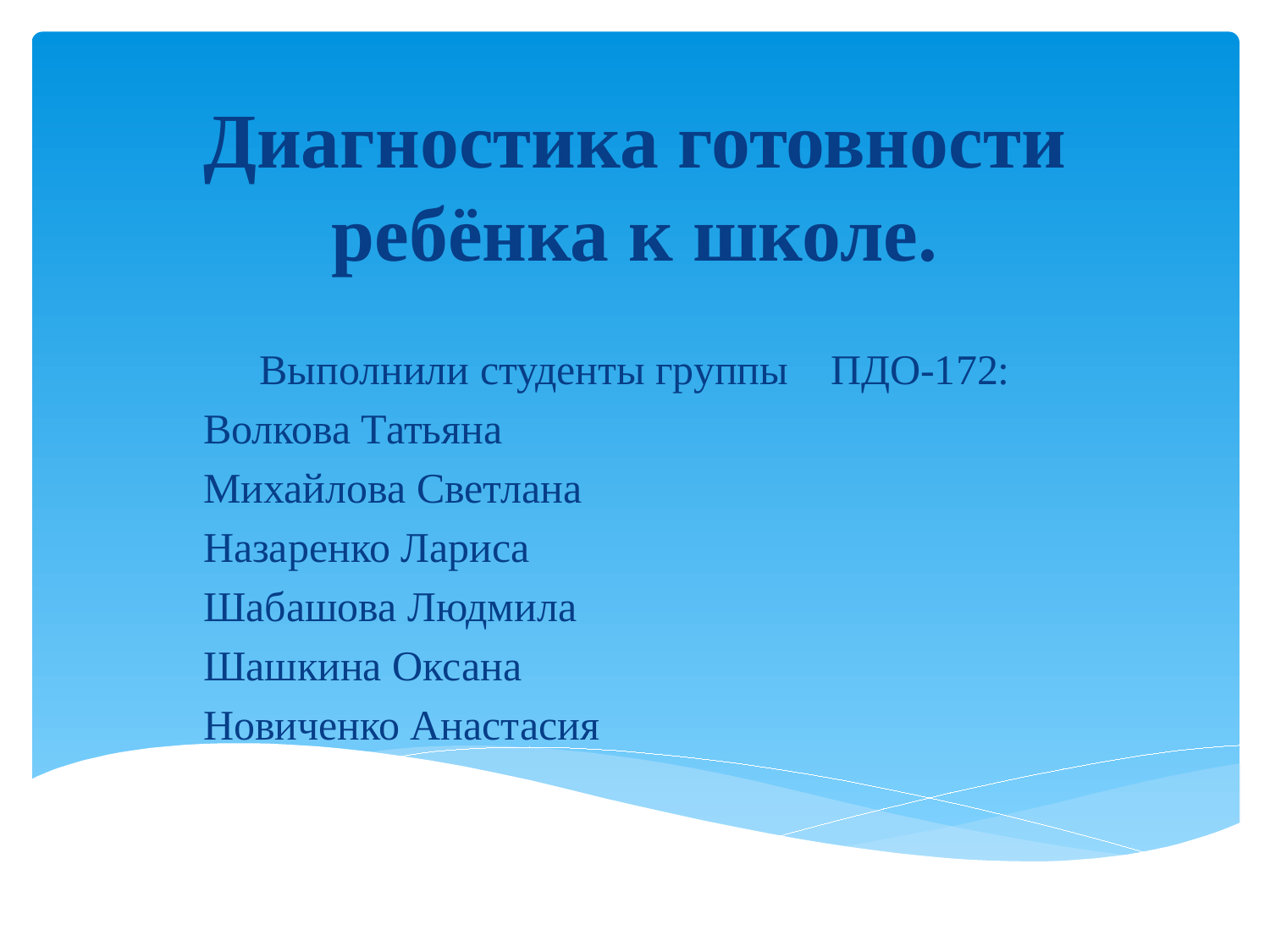

# Диагностика готовности ребёнка к школе.
Выполнили студенты группы    ПДО-172:
Волкова Татьяна
Михайлова Светлана
Назаренко Лариса
Шабашова Людмила
Шашкина Оксана
Новиченко Анастасия